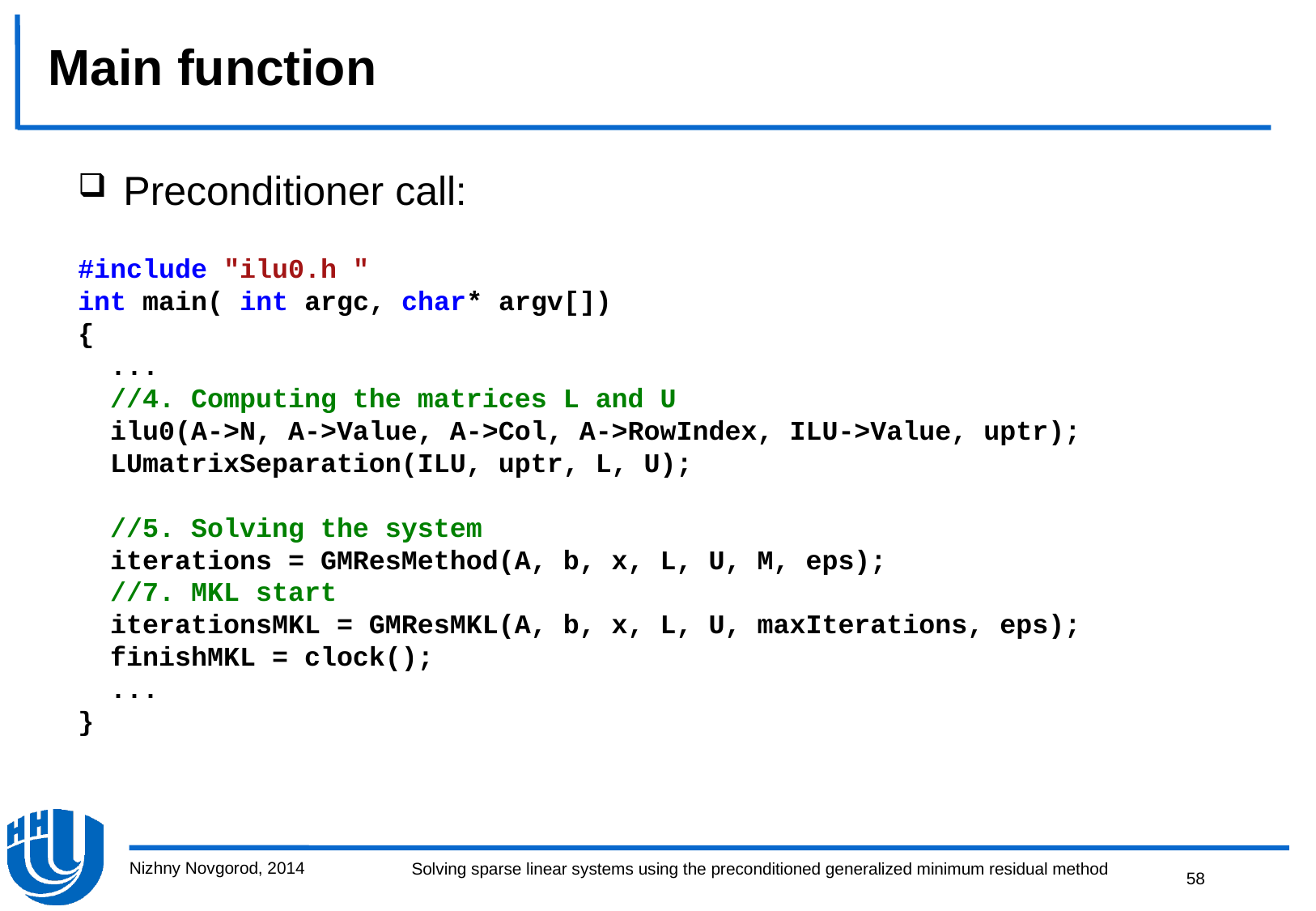

# Main function
Preconditioner call:

#include "ilu0.h "
int main( int argc, char* argv[])
{
  ...
  //4. Computing the matrices L and U
  ilu0(A->N, A->Value, A->Col, A->RowIndex, ILU->Value, uptr);
  LUmatrixSeparation(ILU, uptr, L, U);

  //5. Solving the system
  iterations = GMResMethod(A, b, x, L, U, M, eps);
  //7. MKL start
  iterationsMKL = GMResMKL(A, b, x, L, U, maxIterations, eps);
  finishMKL = clock();
  ...
}

Nizhny Novgorod, 2014
58
Solving sparse linear systems using the preconditioned generalized minimum residual method